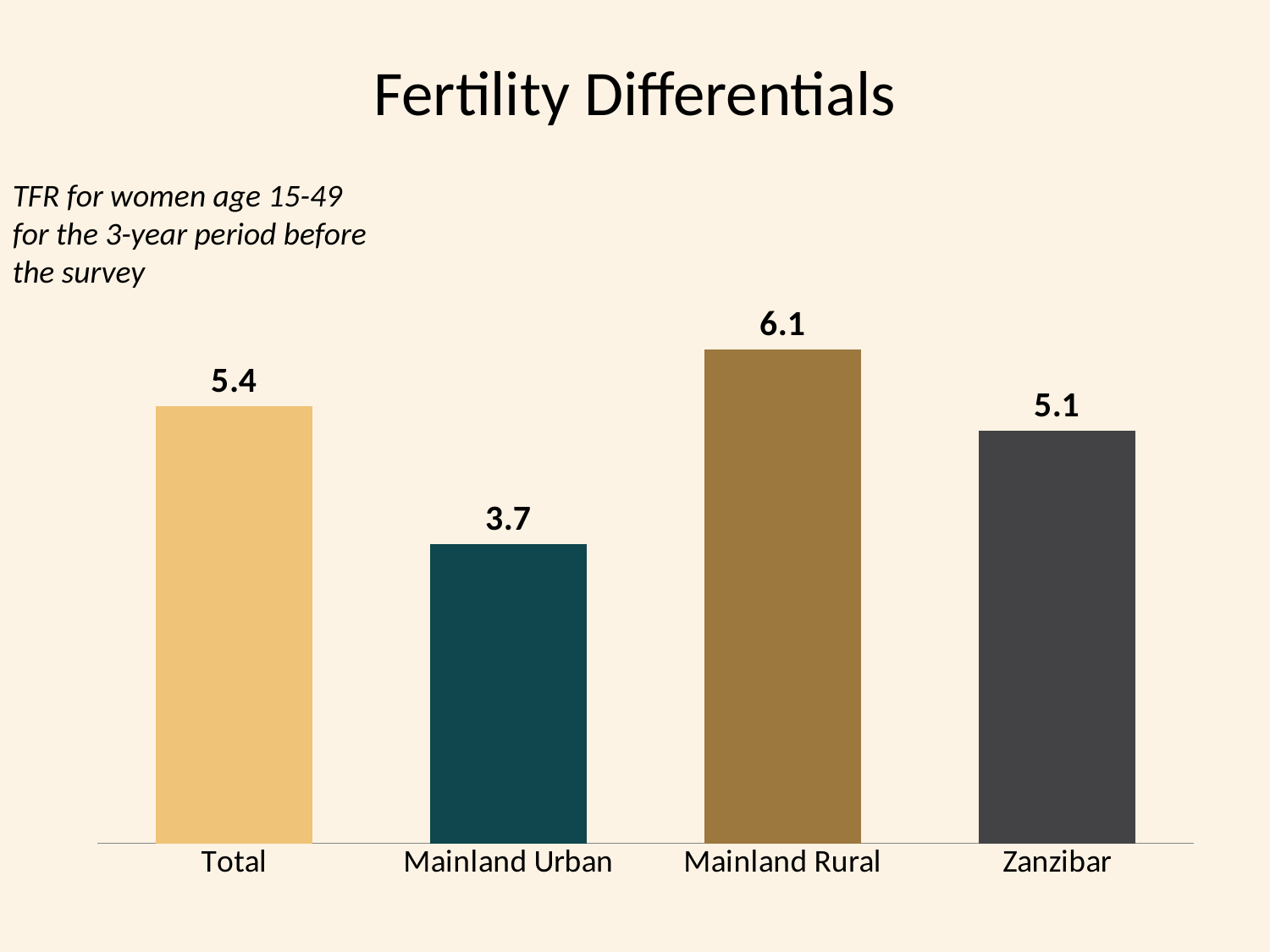

# Fertility Differentials
TFR for women age 15-49 for the 3-year period before the survey

### Chart

| Category | Column1 |
|---|---|
| Total | 5.4 |
| Mainland Urban | 3.7 |
| Mainland Rural | 6.1 |
| Zanzibar | 5.1 |